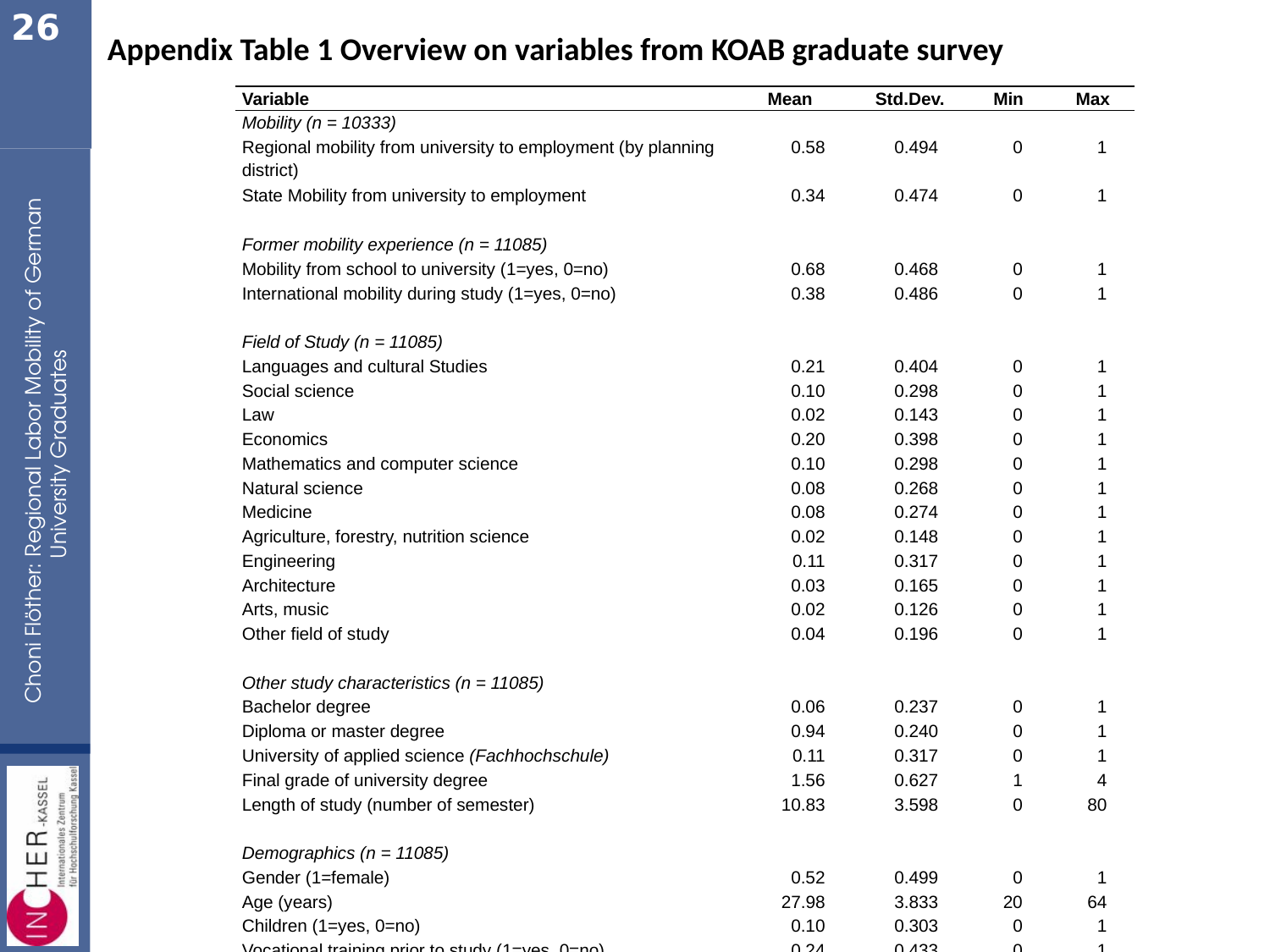

26
Appendix Table 1 Overview on variables from KOAB graduate survey
| Variable | Mean | Std.Dev. | Min | Max |
| --- | --- | --- | --- | --- |
| Mobility (n = 10333) |  |  |  |  |
| Regional mobility from university to employment (by planning district) | 0.58 | 0.494 | 0 | 1 |
| State Mobility from university to employment | 0.34 | 0.474 | 0 | 1 |
|  |  |  |  |  |
| Former mobility experience (n = 11085) |  |  |  |  |
| Mobility from school to university (1=yes, 0=no) | 0.68 | 0.468 | 0 | 1 |
| International mobility during study (1=yes, 0=no) | 0.38 | 0.486 | 0 | 1 |
|  |  |  |  |  |
| Field of Study (n = 11085) |  |  |  |  |
| Languages and cultural Studies | 0.21 | 0.404 | 0 | 1 |
| Social science | 0.10 | 0.298 | 0 | 1 |
| Law | 0.02 | 0.143 | 0 | 1 |
| Economics | 0.20 | 0.398 | 0 | 1 |
| Mathematics and computer science | 0.10 | 0.298 | 0 | 1 |
| Natural science | 0.08 | 0.268 | 0 | 1 |
| Medicine | 0.08 | 0.274 | 0 | 1 |
| Agriculture, forestry, nutrition science | 0.02 | 0.148 | 0 | 1 |
| Engineering | 0.11 | 0.317 | 0 | 1 |
| Architecture | 0.03 | 0.165 | 0 | 1 |
| Arts, music | 0.02 | 0.126 | 0 | 1 |
| Other field of study | 0.04 | 0.196 | 0 | 1 |
|  |  |  |  |  |
| Other study characteristics (n = 11085) |  |  |  |  |
| Bachelor degree | 0.06 | 0.237 | 0 | 1 |
| Diploma or master degree | 0.94 | 0.240 | 0 | 1 |
| University of applied science (Fachhochschule) | 0.11 | 0.317 | 0 | 1 |
| Final grade of university degree | 1.56 | 0.627 | 1 | 4 |
| Length of study (number of semester) | 10.83 | 3.598 | 0 | 80 |
|  |  |  |  |  |
| Demographics (n = 11085) |  |  |  |  |
| Gender (1=female) | 0.52 | 0.499 | 0 | 1 |
| Age (years) | 27.98 | 3.833 | 20 | 64 |
| Children (1=yes, 0=no) | 0.10 | 0.303 | 0 | 1 |
| Vocational training prior to study (1=yes, 0=no) | 0.24 | 0.433 | 0 | 1 |
| Self-employed (1=yes, 0=no) | 0.07 | 0.262 | 0 | 1 |